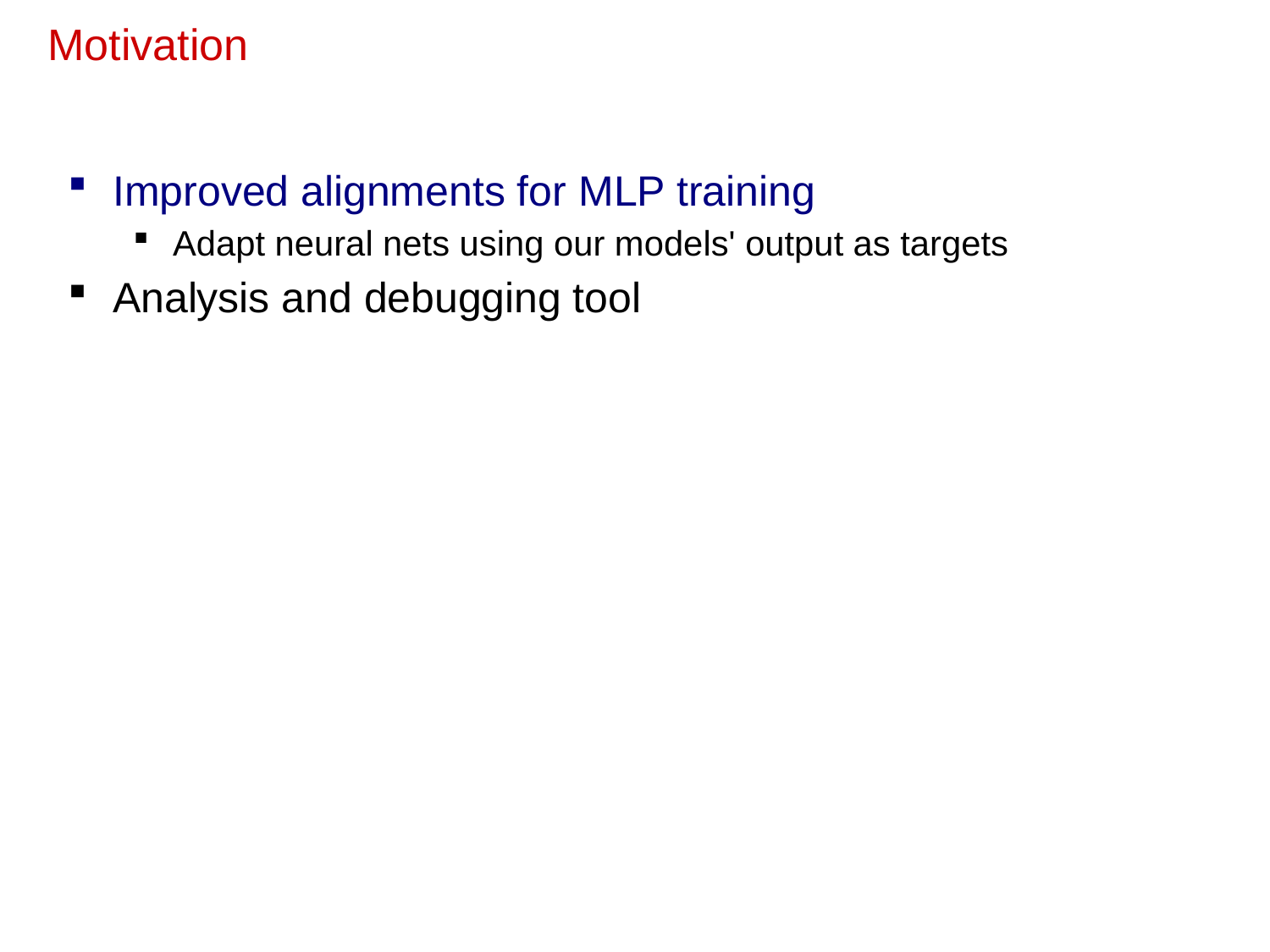

# Motivation
Improved alignments for MLP training
Adapt neural nets using our models' output as targets
Analysis and debugging tool